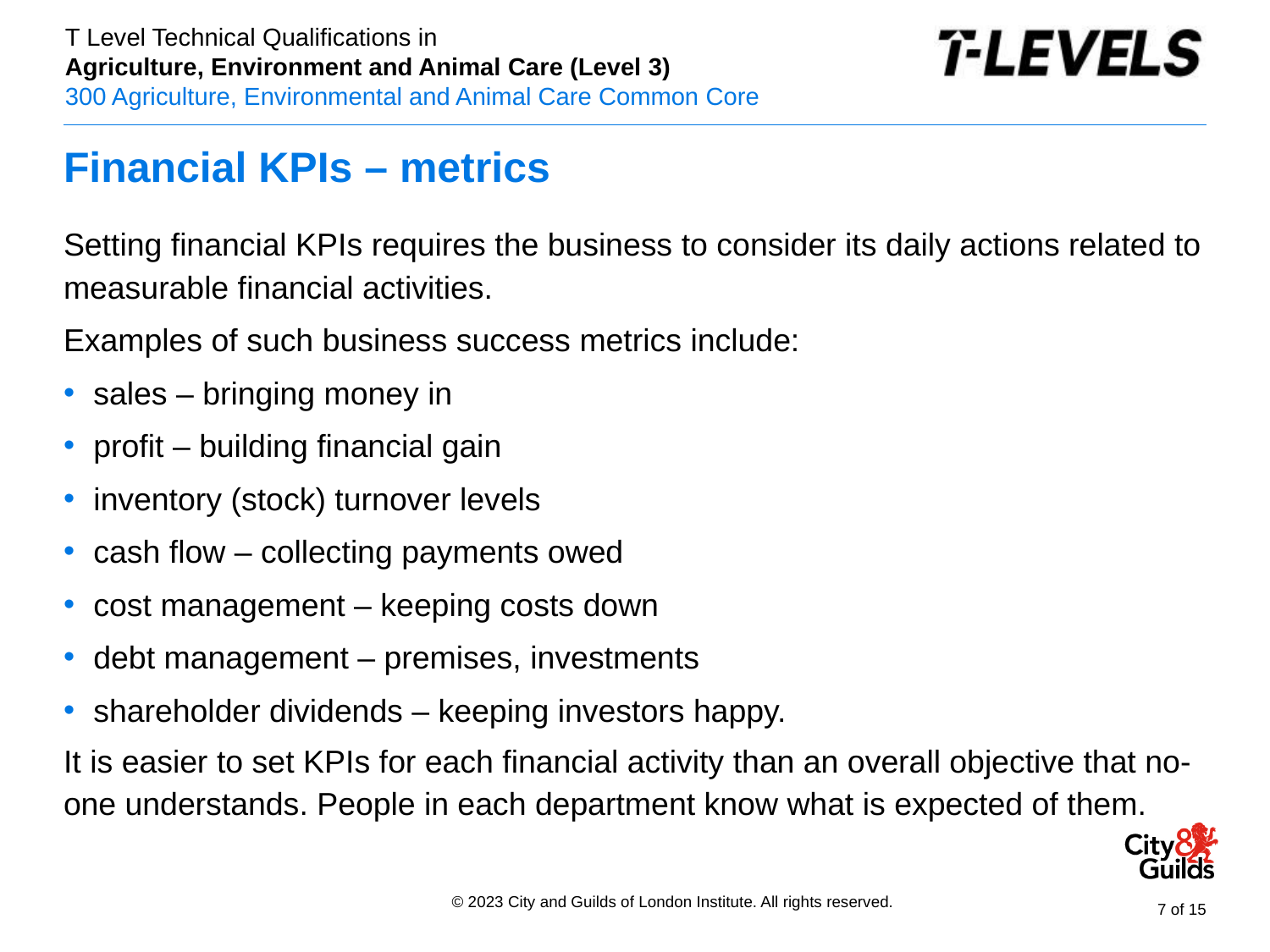

# Financial KPIs – metrics
Setting financial KPIs requires the business to consider its daily actions related to measurable financial activities.
Examples of such business success metrics include:
sales – bringing money in
profit – building financial gain
inventory (stock) turnover levels
cash flow – collecting payments owed
cost management – keeping costs down
debt management – premises, investments
shareholder dividends – keeping investors happy.
It is easier to set KPIs for each financial activity than an overall objective that no-one understands. People in each department know what is expected of them.